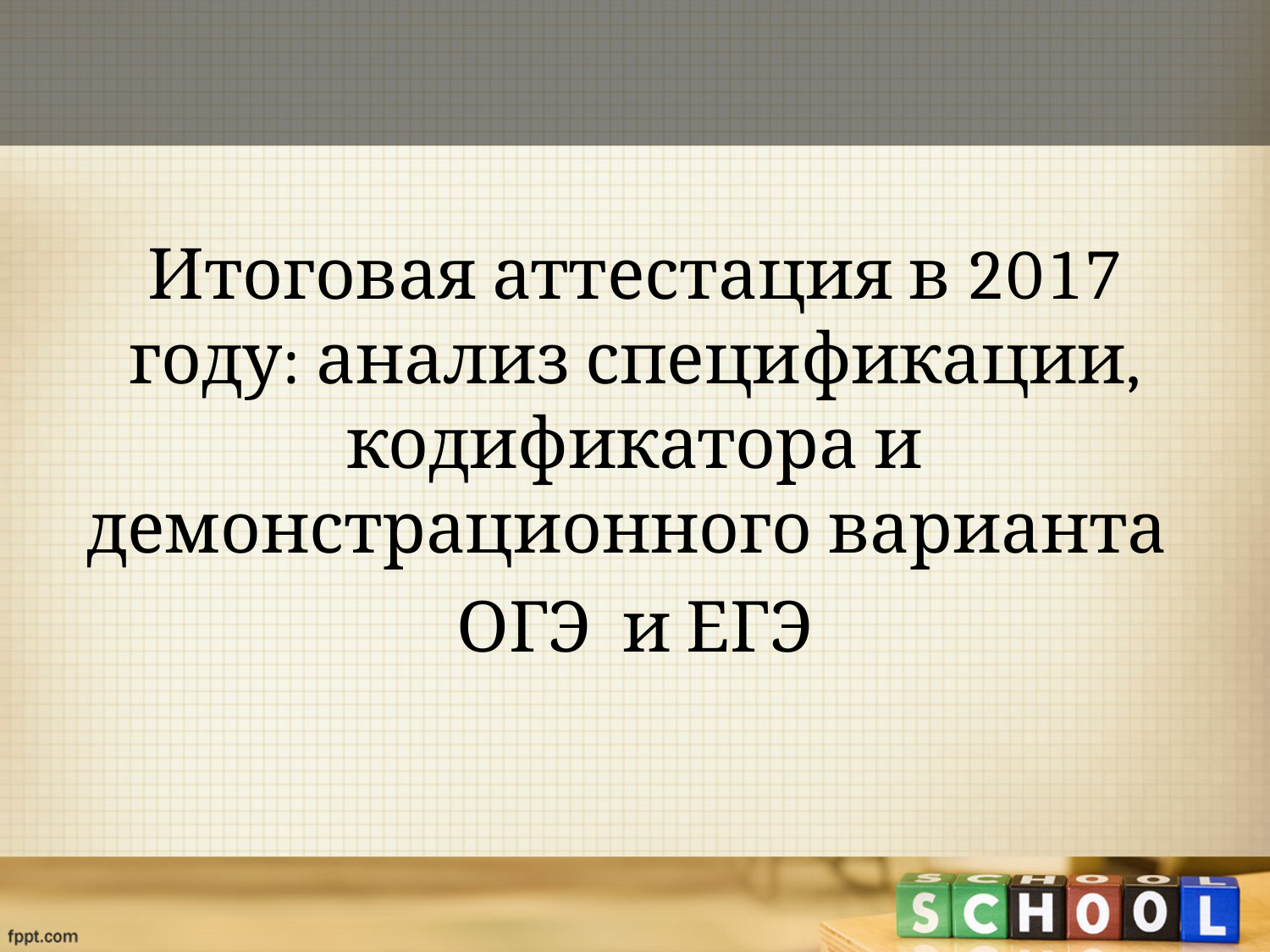

Итоговая аттестация в 2017 году: анализ спецификации, кодификатора и демонстрационного варианта
ОГЭ  и ЕГЭ